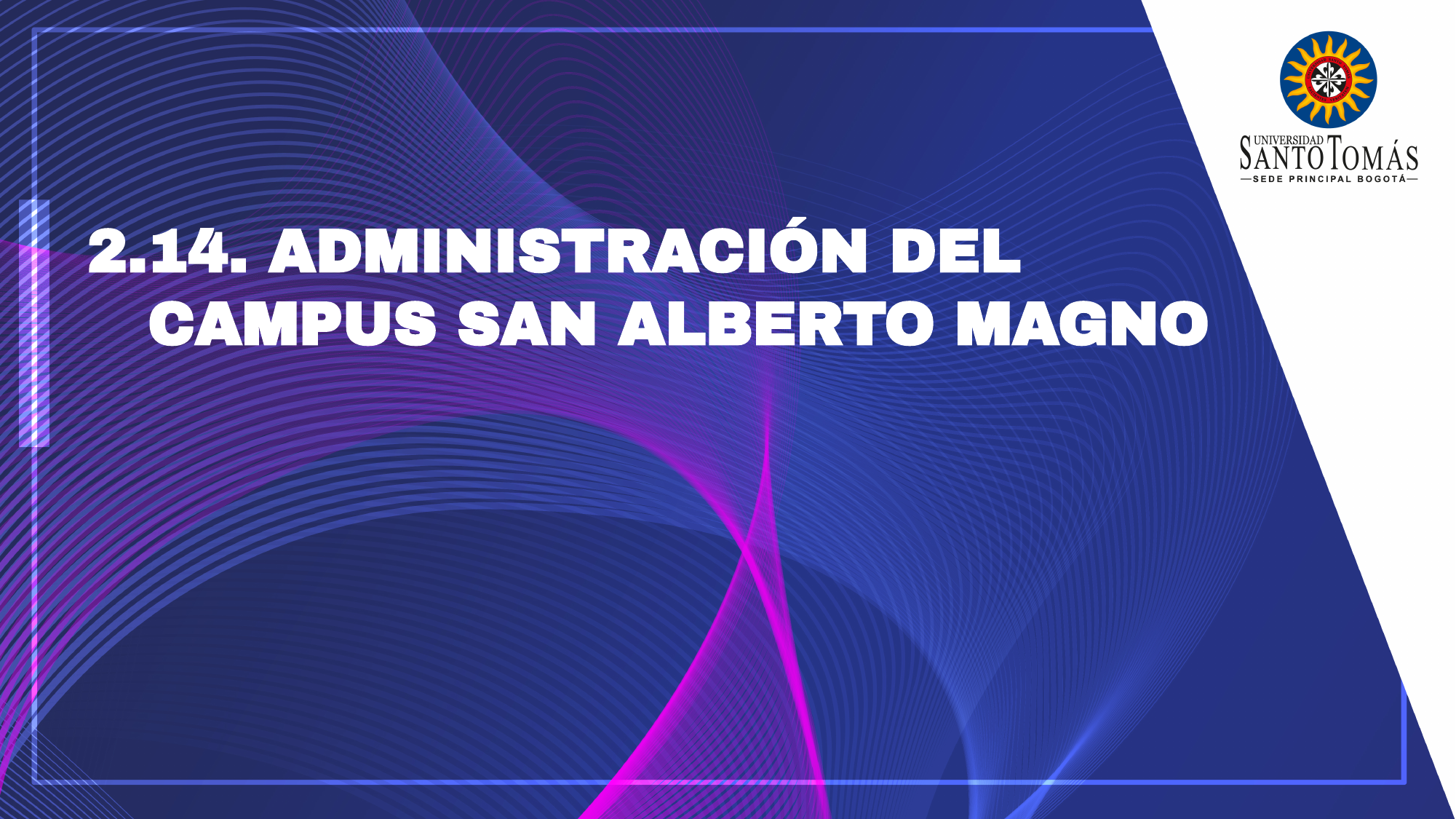

2.14. ADMINISTRACIÓN DEL
 CAMPUS SAN ALBERTO MAGNO